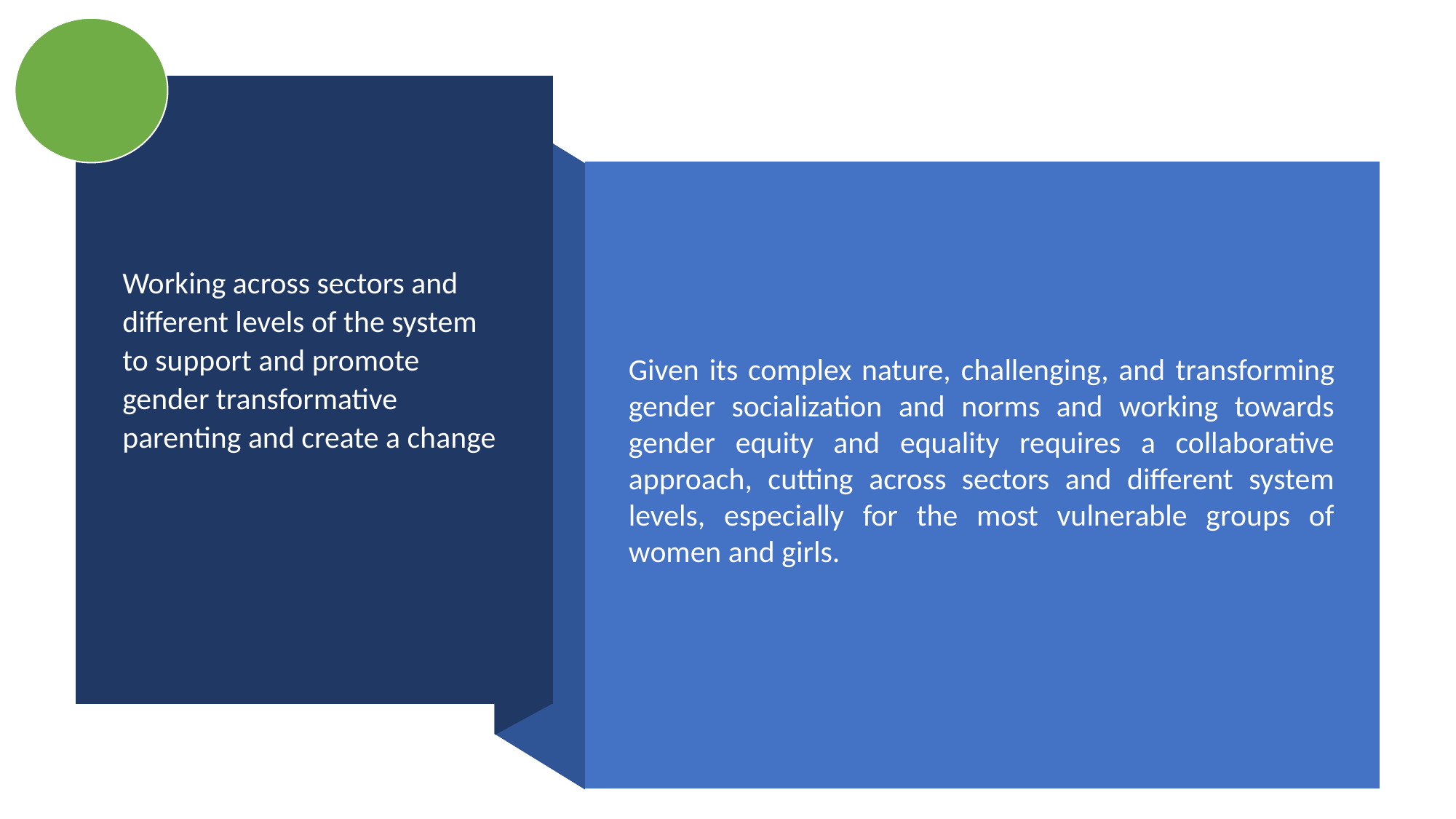

# Working across sectors and different levels of the system to support and promote gender transformative parenting and create a change

Given its complex nature, challenging, and transforming gender socialization and norms and working towards gender equity and equality requires a collaborative approach, cutting across sectors and different system levels, especially for the most vulnerable groups of women and girls.